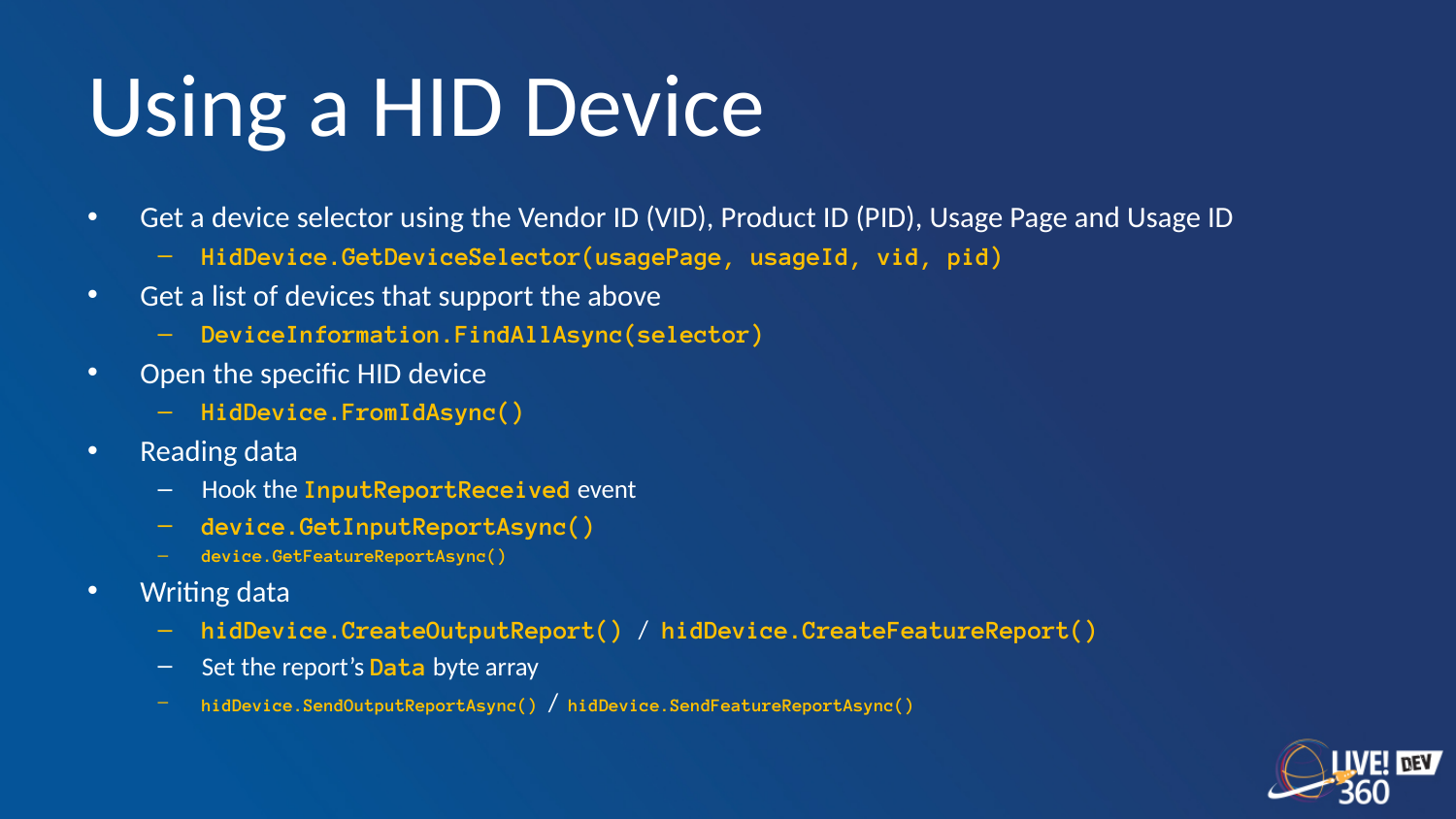

# Using a HID Device
Get a device selector using the Vendor ID (VID), Product ID (PID), Usage Page and Usage ID
HidDevice.GetDeviceSelector(usagePage, usageId, vid, pid)
Get a list of devices that support the above
DeviceInformation.FindAllAsync(selector)
Open the specific HID device
HidDevice.FromIdAsync()
Reading data
Hook the InputReportReceived event
device.GetInputReportAsync()
device.GetFeatureReportAsync()
Writing data
hidDevice.CreateOutputReport() / hidDevice.CreateFeatureReport()
Set the report’s Data byte array
hidDevice.SendOutputReportAsync() / hidDevice.SendFeatureReportAsync()